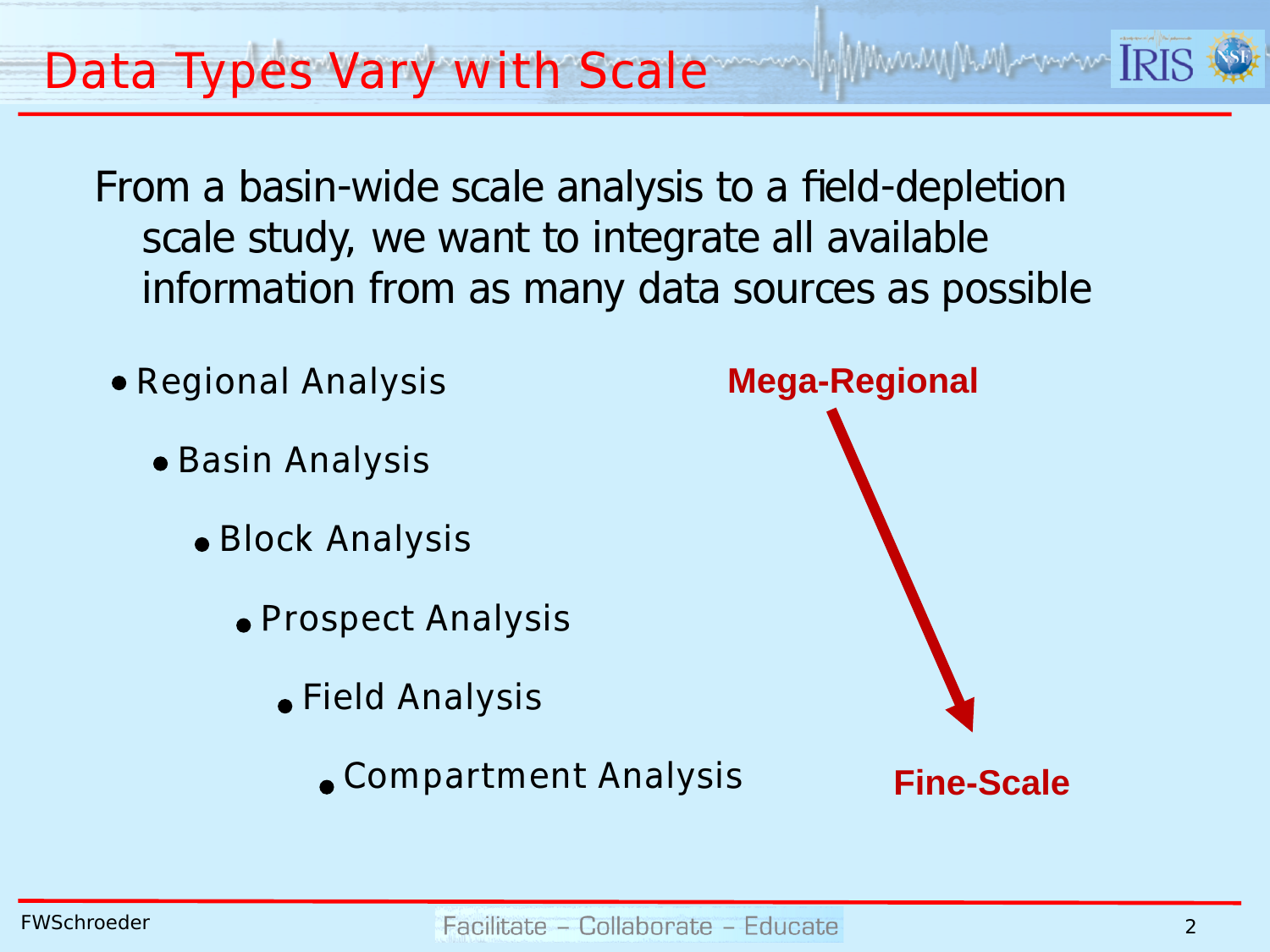

# Data Types Vary with Scale
From a basin-wide scale analysis to a field-depletion scale study, we want to integrate all available information from as many data sources as possible

    Regional Analysis

        Basin Analysis

            Block Analysis

                Prospect Analysis

                    Field Analysis

                        Compartment Analysis
Mega-Regional

Fine-Scale